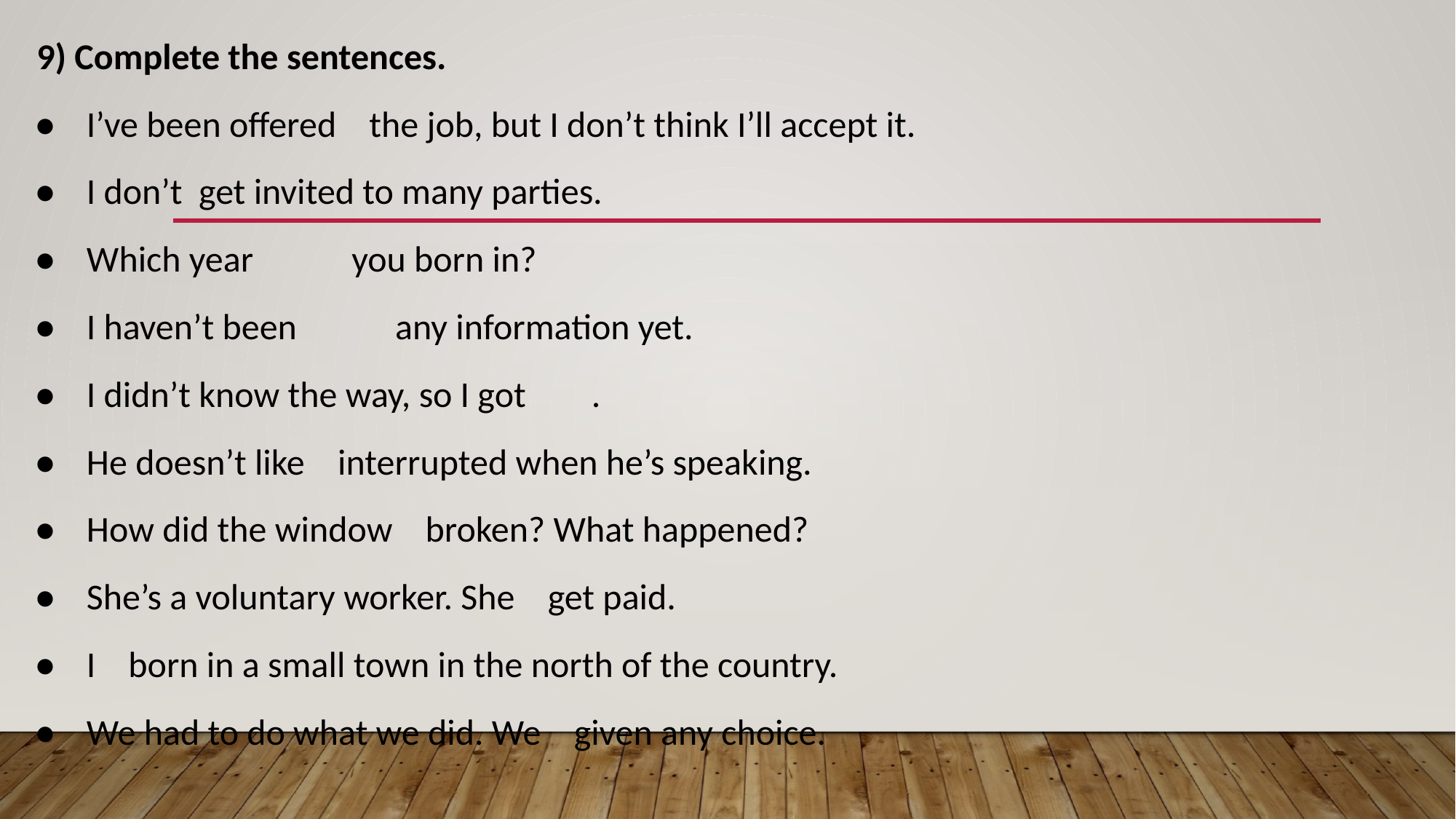

9) Complete the sentences.
⦁    I’ve been offered    the job, but I don’t think I’ll accept it.
⦁    I don’t  get invited to many parties.
⦁    Which year            you born in?
⦁    I haven’t been            any information yet.
⦁    I didn’t know the way, so I got        .
⦁    He doesn’t like    interrupted when he’s speaking.
⦁    How did the window    broken? What happened?
⦁    She’s a voluntary worker. She    get paid.
⦁    I    born in a small town in the north of the country.
⦁    We had to do what we did. We    given any choice.

#